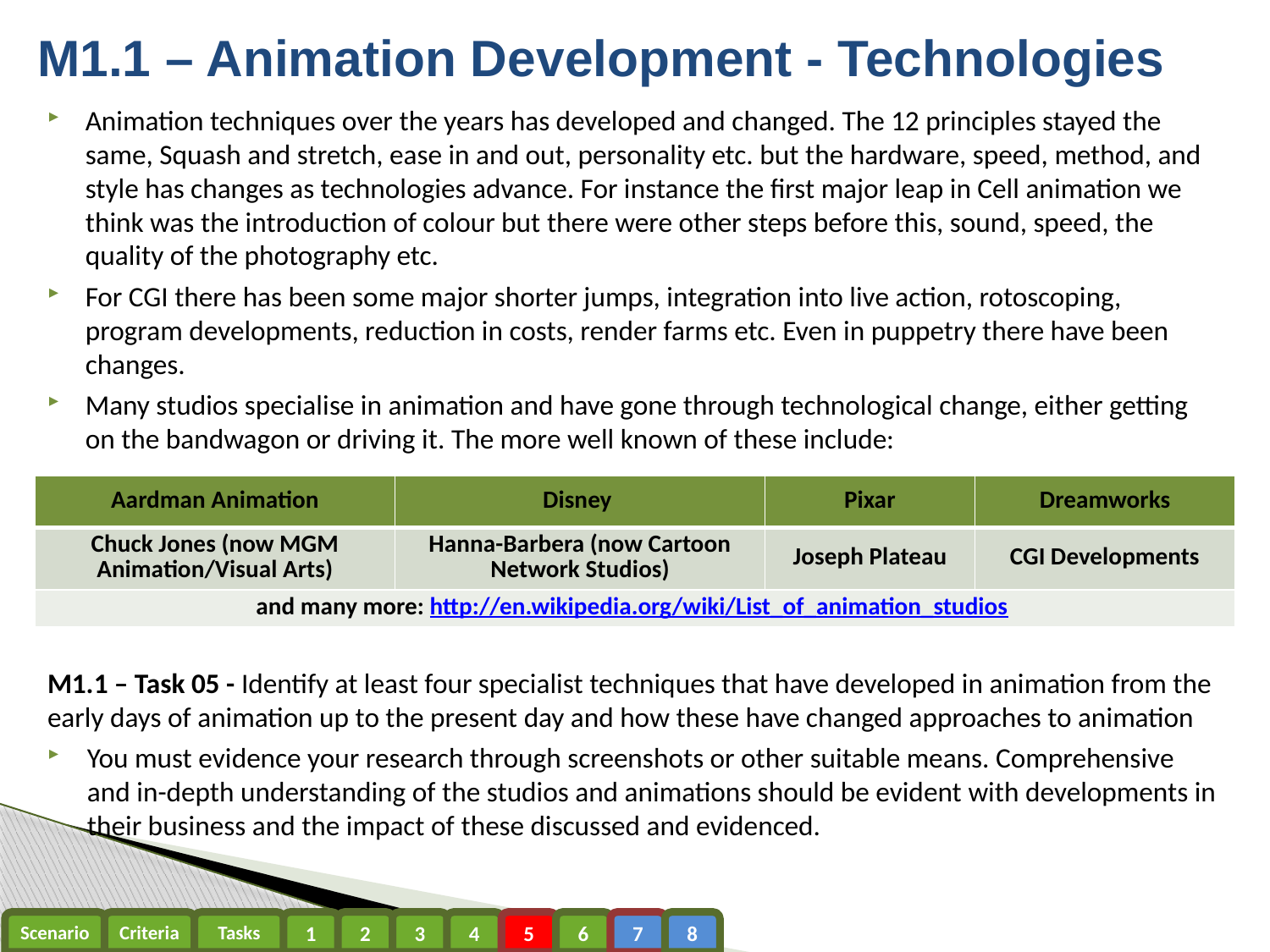

# M1.1 – Animation Development - Technologies
Animation techniques over the years has developed and changed. The 12 principles stayed the same, Squash and stretch, ease in and out, personality etc. but the hardware, speed, method, and style has changes as technologies advance. For instance the first major leap in Cell animation we think was the introduction of colour but there were other steps before this, sound, speed, the quality of the photography etc.
For CGI there has been some major shorter jumps, integration into live action, rotoscoping, program developments, reduction in costs, render farms etc. Even in puppetry there have been changes.
Many studios specialise in animation and have gone through technological change, either getting on the bandwagon or driving it. The more well known of these include:

M1.1 – Task 05 - Identify at least four specialist techniques that have developed in animation from the early days of animation up to the present day and how these have changed approaches to animation
You must evidence your research through screenshots or other suitable means. Comprehensive and in-depth understanding of the studios and animations should be evident with developments in their business and the impact of these discussed and evidenced.
| Aardman Animation | Disney | Pixar | Dreamworks |
| --- | --- | --- | --- |
| Chuck Jones (now MGM Animation/Visual Arts) | Hanna-Barbera (now Cartoon Network Studios) | Joseph Plateau | CGI Developments |
| and many more: http://en.wikipedia.org/wiki/List\_of\_animation\_studios |  |  |  |